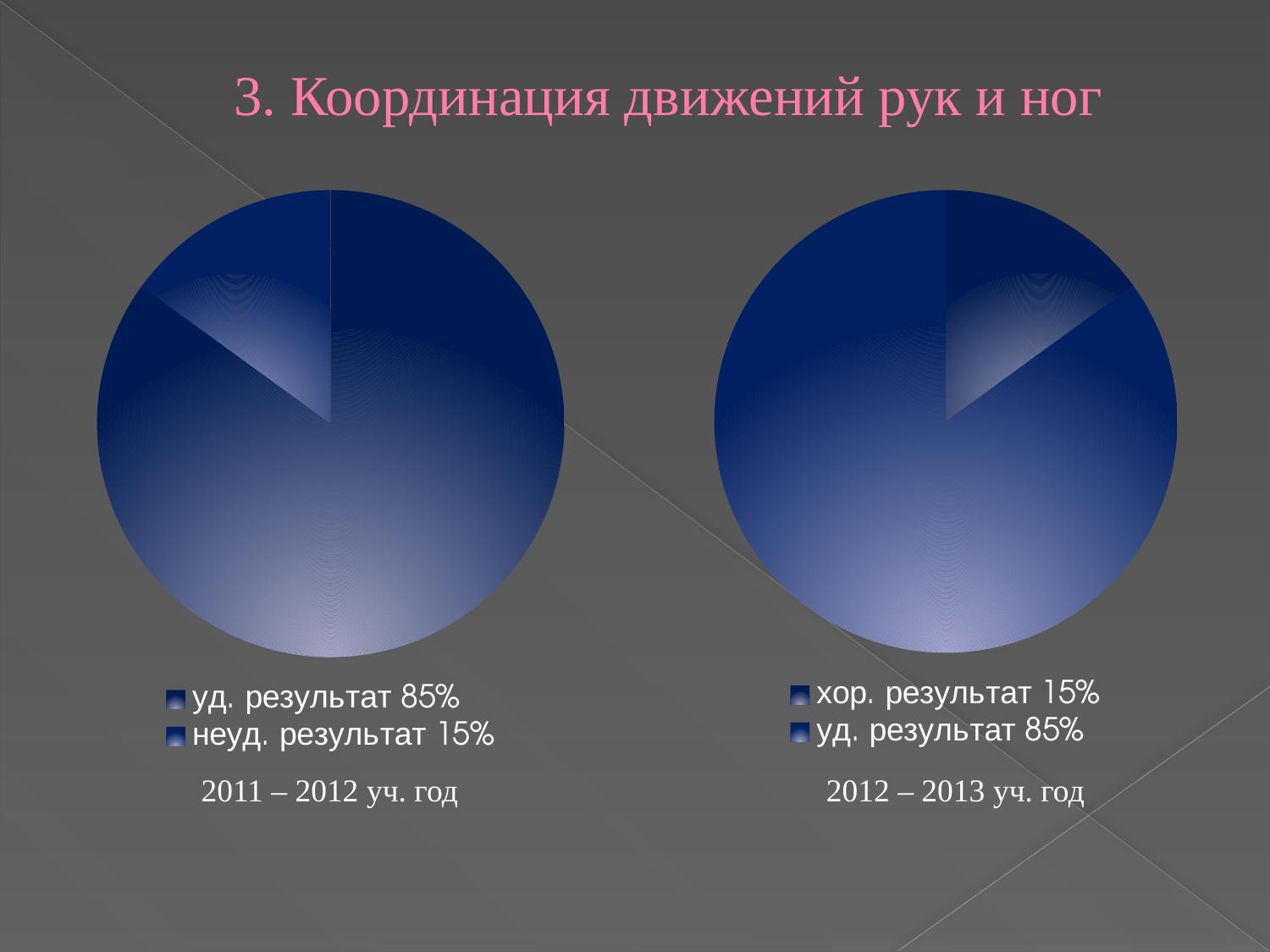

# 3. Координация движений рук и ног

### Chart

| Category | Продажи |
|---|---|
| уд. результат 85% | 85.0 |
| неуд. результат 15% | 15.0 |

### Chart

| Category | Продажи |
|---|---|
| хор. результат 15% | 15.0 |
| уд. результат 85% | 85.0 |
2011 – 2012 уч. год
2012 – 2013 уч. год